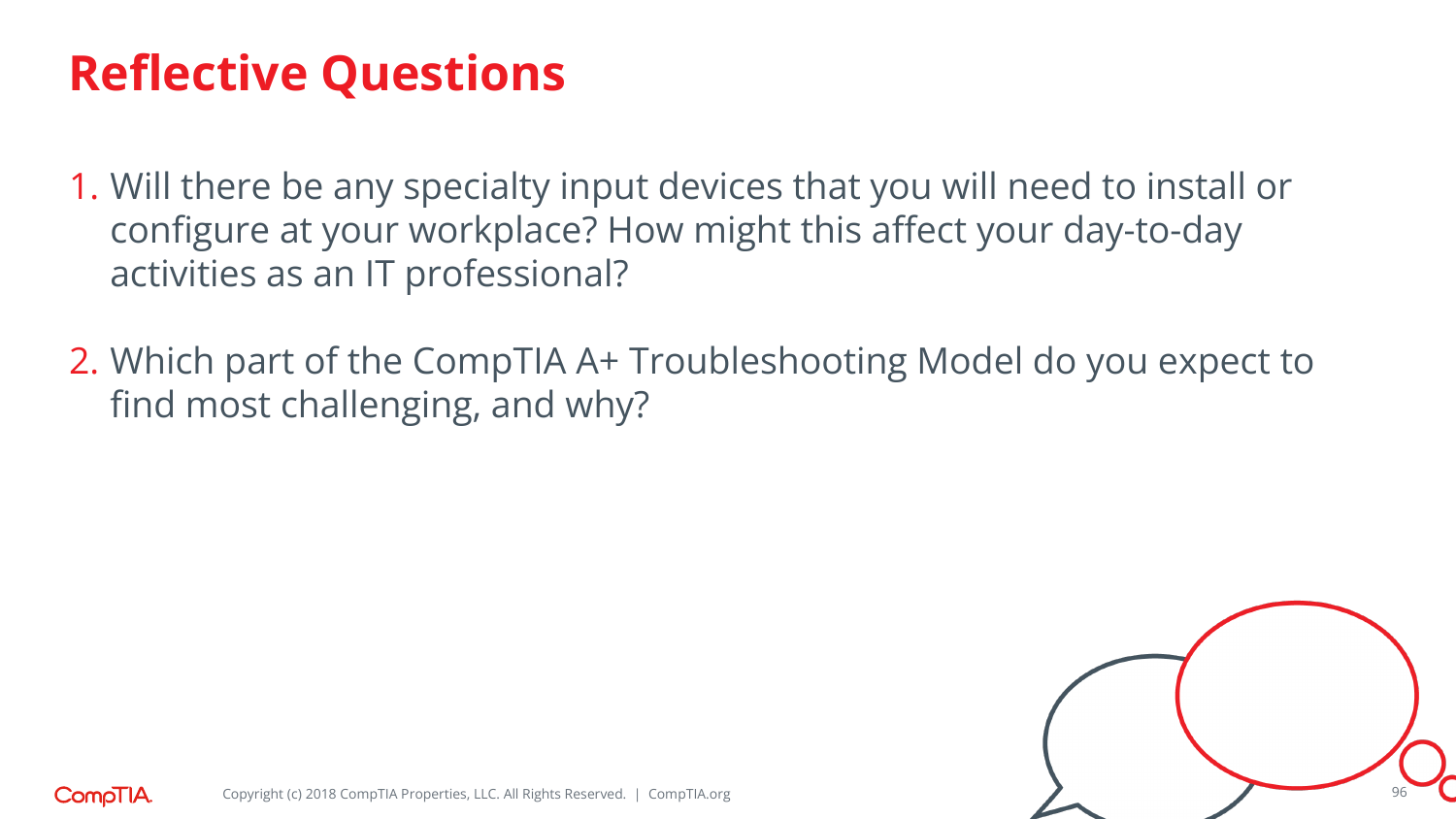

Will there be any specialty input devices that you will need to install or configure at your workplace? How might this affect your day-to-day activities as an IT professional?
Which part of the CompTIA A+ Troubleshooting Model do you expect to find most challenging, and why?
96